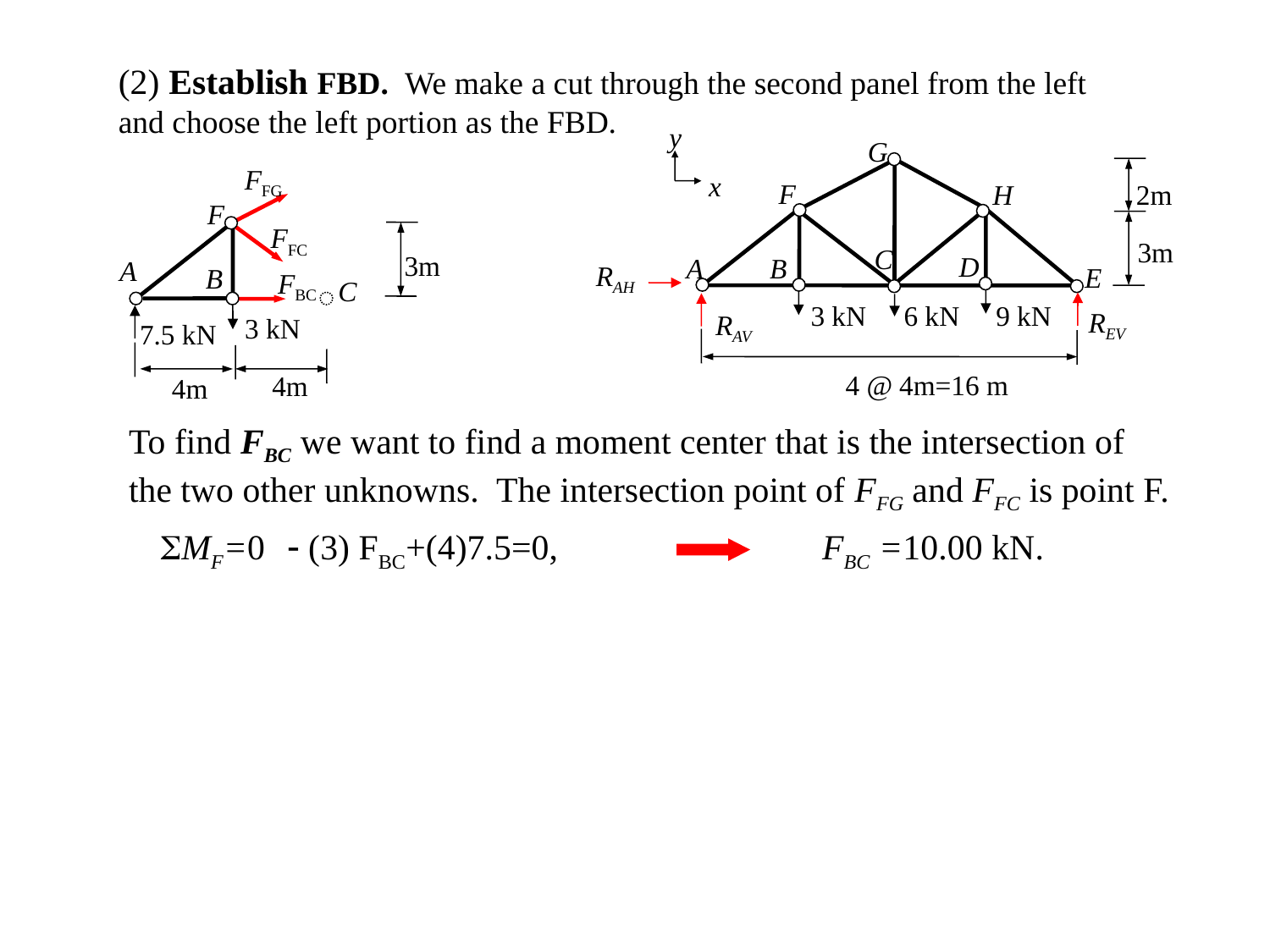

(2) Establish FBD.  We make a cut through the second panel from the left and choose the left portion as the FBD.
y
G

FFG

x
F
2m
H

F

FFC

3m
C
3m
D
A
B
A
RAH
E
B
FBC
C

3 kN
6 kN
9 kN

REV

RAV
3 kN

7.5 kN

4 @ 4m=16 m
4m
4m

To find FBC we want to find a moment center that is the intersection of the two other unknowns.  The intersection point of FFG and FFC is point F.
ΣMF=0	− (3) FBC+(4)7.5=0, 		   FBC =10.00 kN.